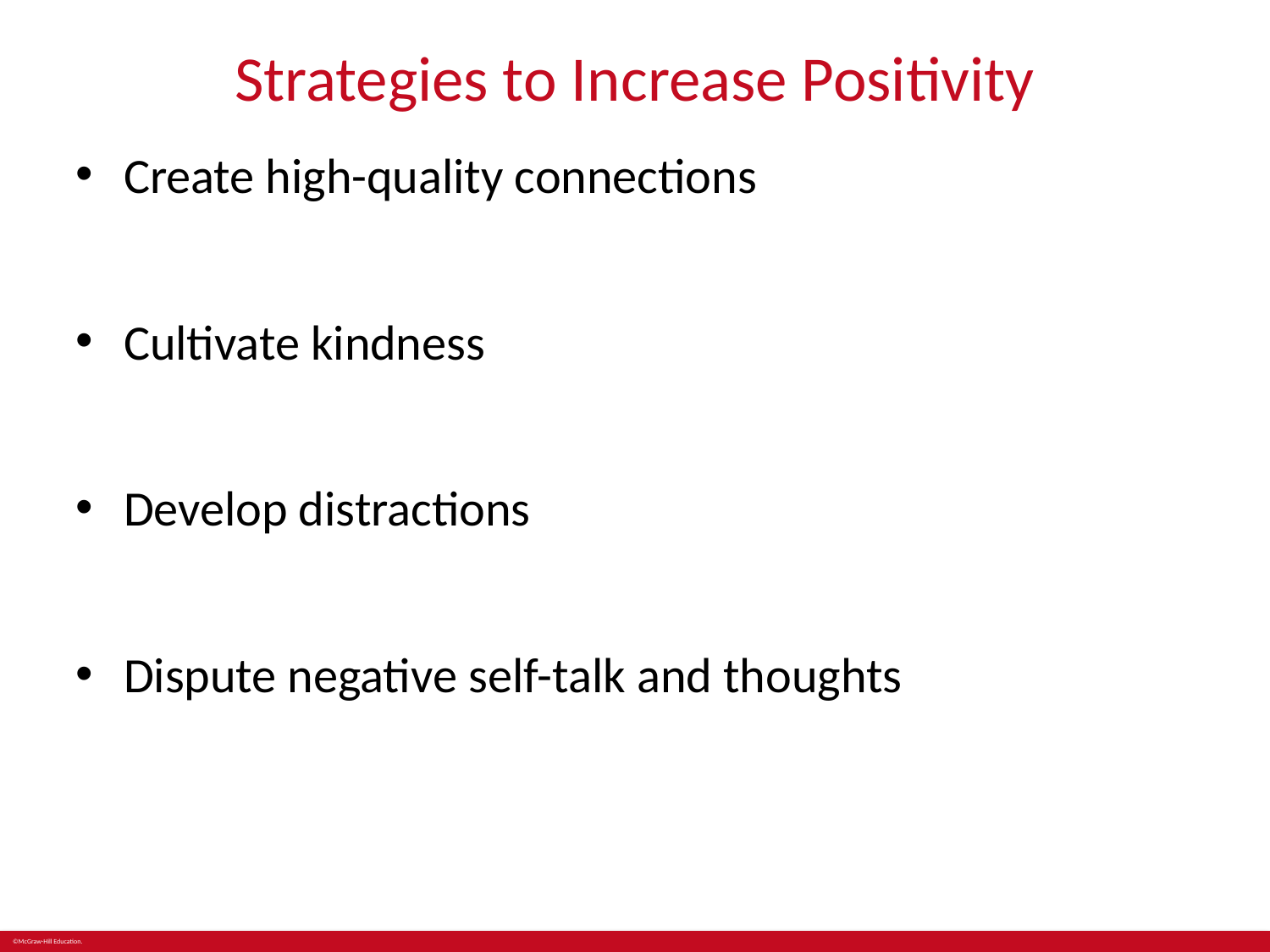

# Strategies to Increase Positivity
Create high-quality connections

Cultivate kindness

Develop distractions

Dispute negative self-talk and thoughts